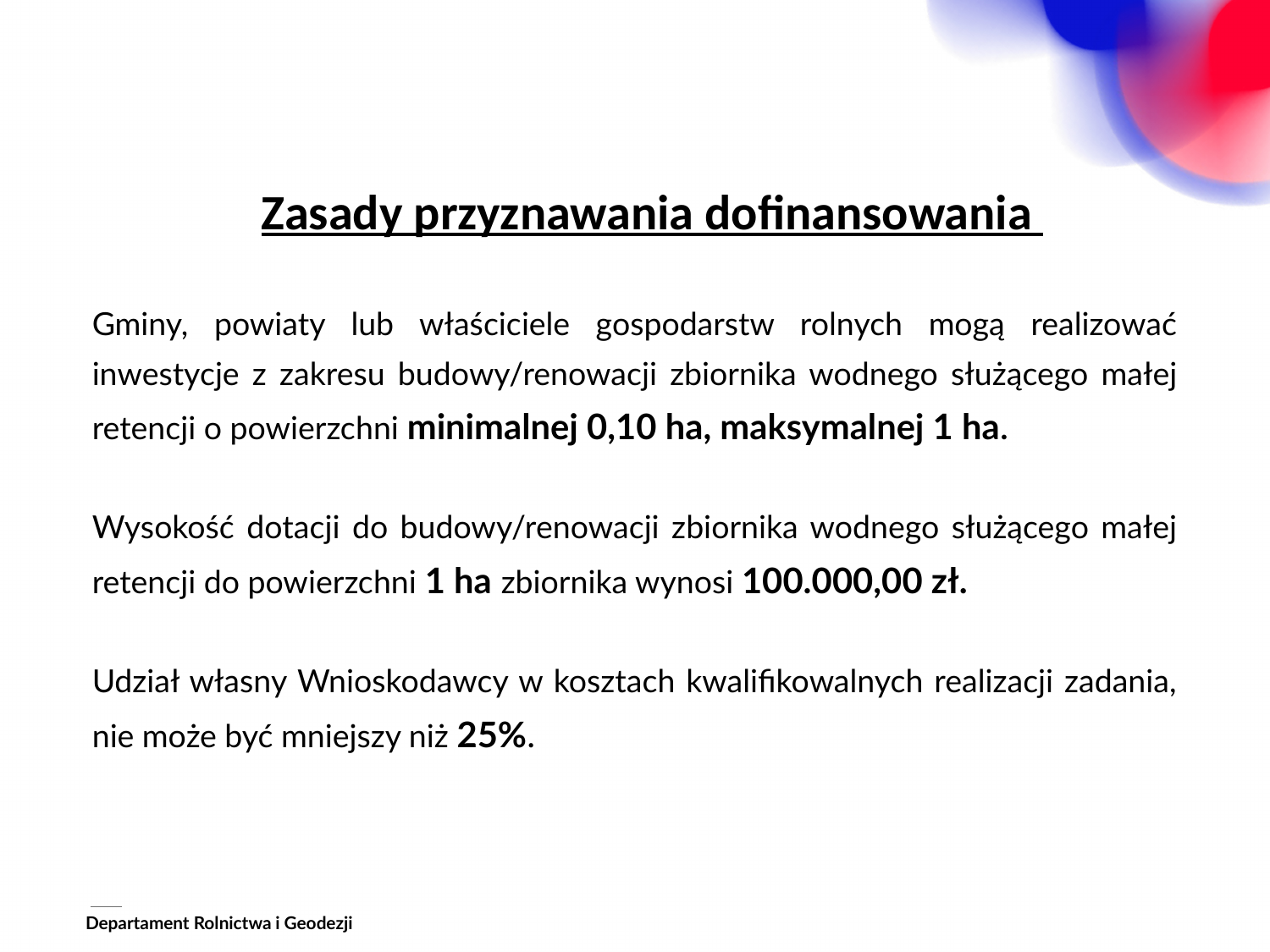

# Zasady przyznawania dofinansowania
Gminy, powiaty lub właściciele gospodarstw rolnych mogą realizować inwestycje z zakresu budowy/renowacji zbiornika wodnego służącego małej retencji o powierzchni minimalnej 0,10 ha, maksymalnej 1 ha.

Wysokość dotacji do budowy/renowacji zbiornika wodnego służącego małej retencji do powierzchni 1 ha zbiornika wynosi 100.000,00 zł.

Udział własny Wnioskodawcy w kosztach kwalifikowalnych realizacji zadania, nie może być mniejszy niż 25%.

Departament Rolnictwa i Geodezji